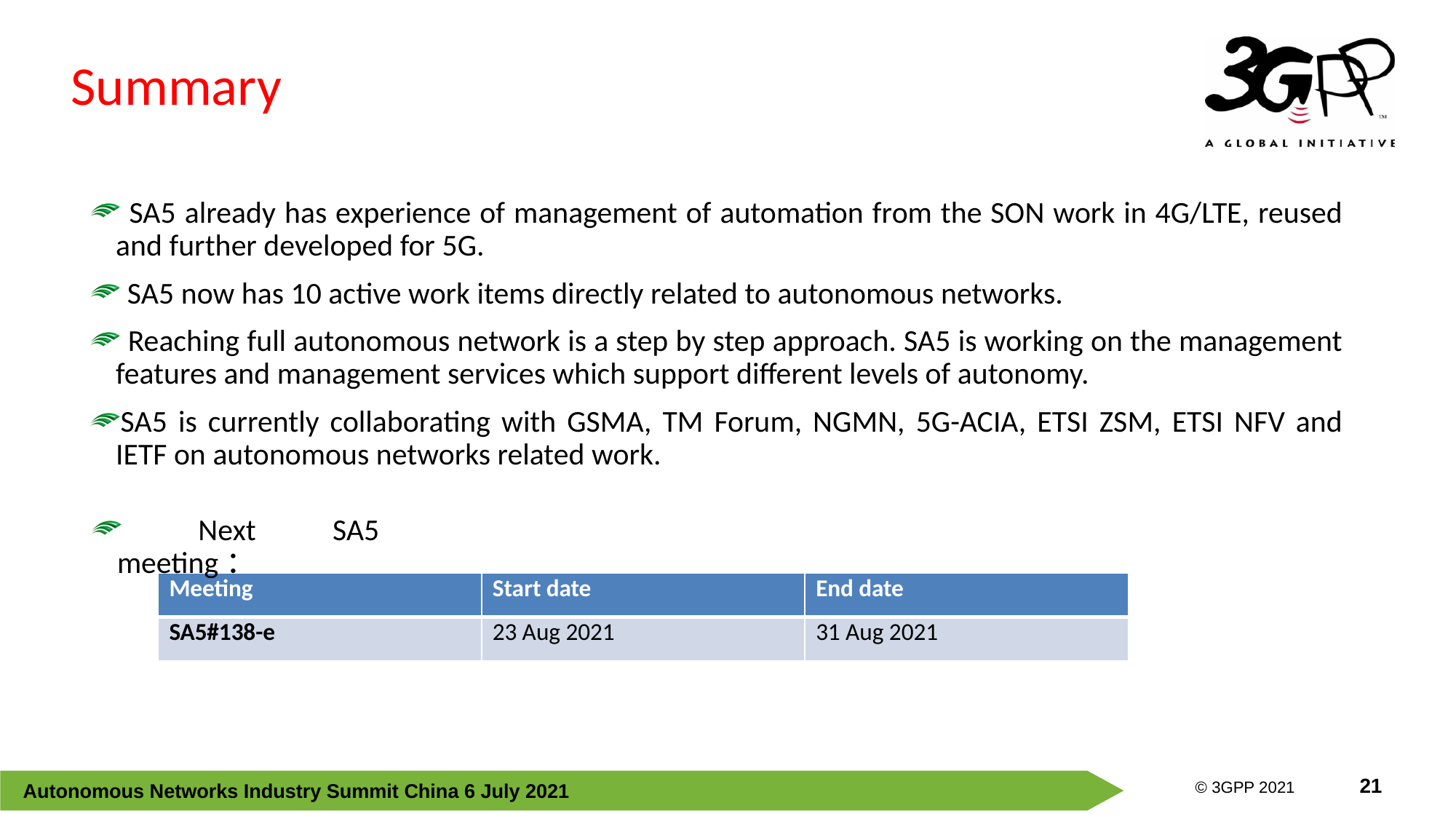

Summary
 SA5 already has experience of management of automation from the SON work in 4G/LTE, reused and further developed for 5G.
 SA5 now has 10 active work items directly related to autonomous networks.
 Reaching full autonomous network is a step by step approach. SA5 is working on the management features and management services which support different levels of autonomy.
SA5 is currently collaborating with GSMA, TM Forum, NGMN, 5G-ACIA, ETSI ZSM, ETSI NFV and IETF on autonomous networks related work.
 Next SA5 meeting：
| Meeting | Start date | End date |
| --- | --- | --- |
| SA5#138-e | 23 Aug 2021 | 31 Aug 2021 |